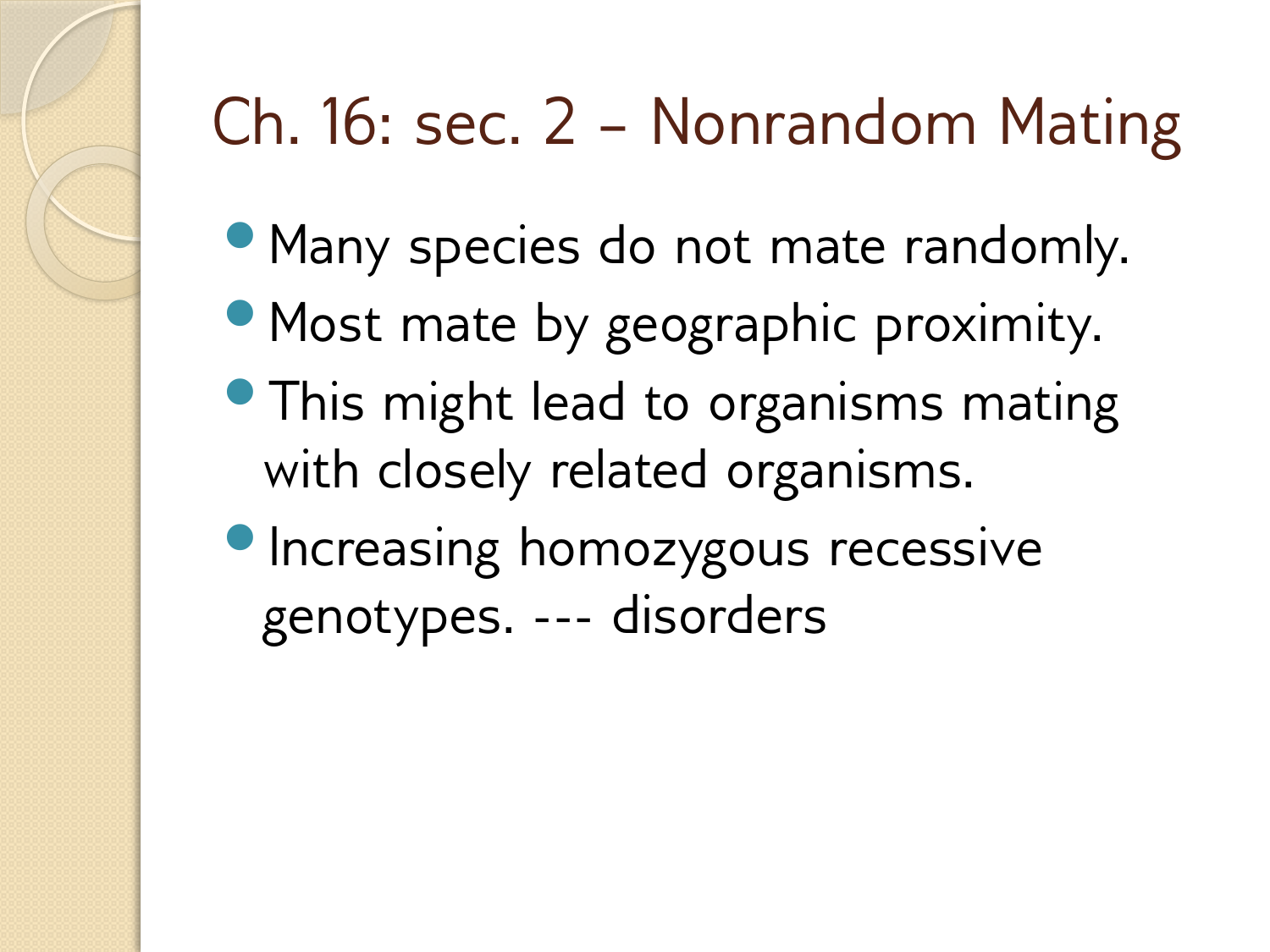

# Ch. 16: sec. 2 – Nonrandom Mating
Many species do not mate randomly.
Most mate by geographic proximity.
This might lead to organisms mating with closely related organisms.
Increasing homozygous recessive genotypes. --- disorders